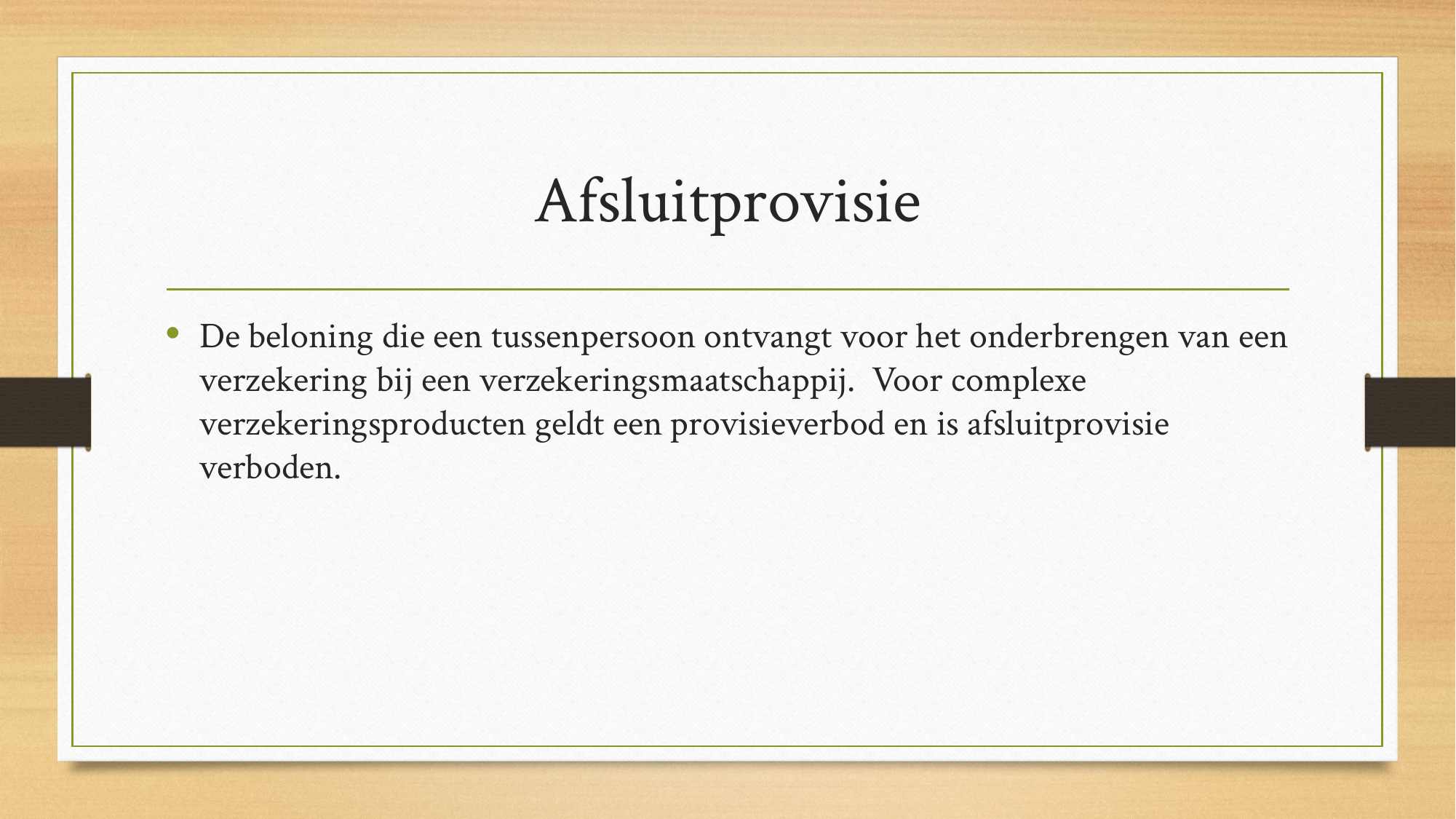

# Afsluitprovisie
De beloning die een tussenpersoon ontvangt voor het onderbrengen van een verzekering bij een verzekeringsmaatschappij.  Voor complexe verzekeringsproducten geldt een provisieverbod en is afsluitprovisie verboden.